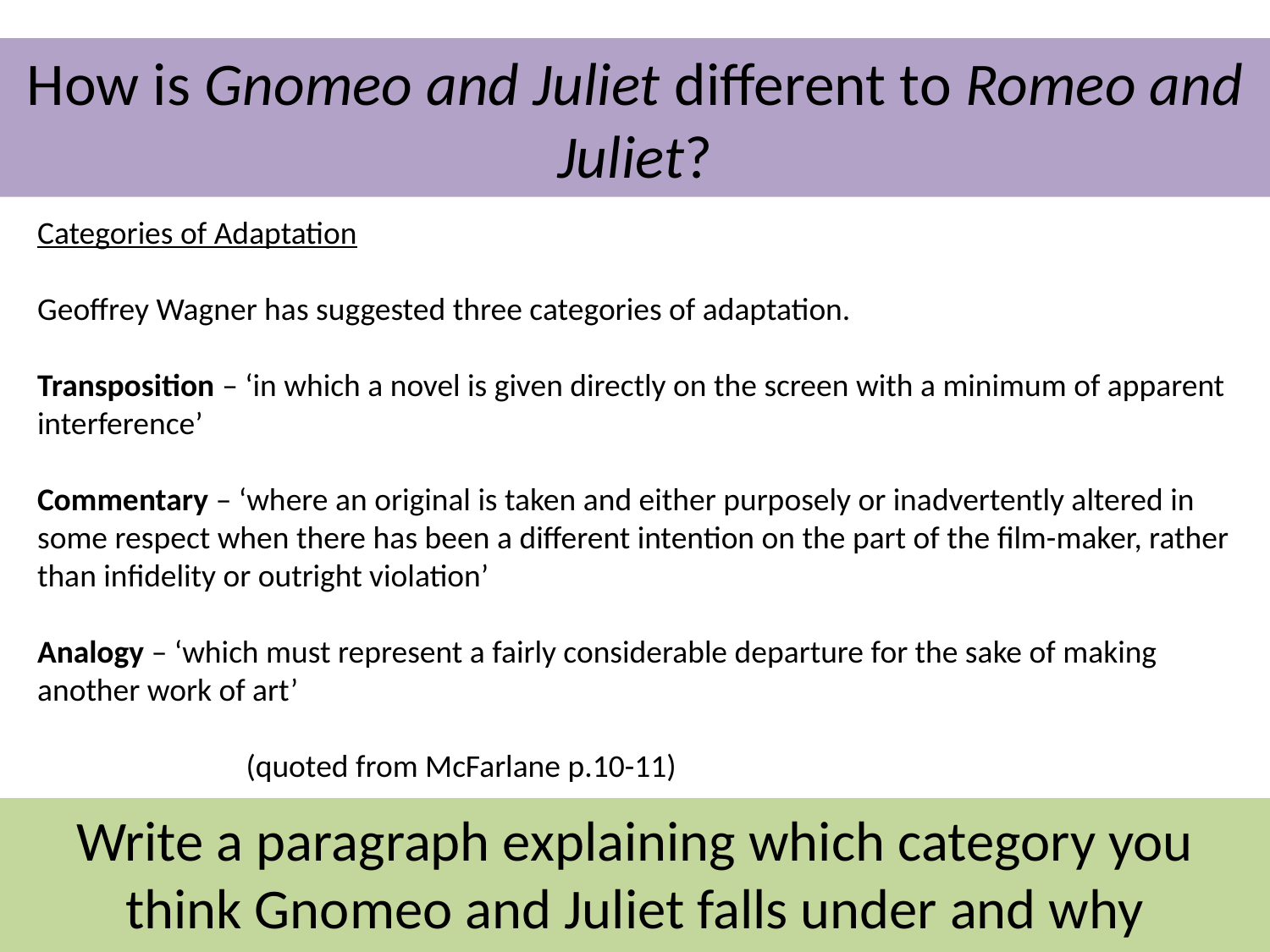

# How is Gnomeo and Juliet different to Romeo and Juliet?
Categories of Adaptation

Geoffrey Wagner has suggested three categories of adaptation.

Transposition – ‘in which a novel is given directly on the screen with a minimum of apparent interference’

Commentary – ‘where an original is taken and either purposely or inadvertently altered in some respect when there has been a different intention on the part of the film-maker, rather than infidelity or outright violation’

Analogy – ‘which must represent a fairly considerable departure for the sake of making another work of art’

                             (quoted from McFarlane p.10-11)

Write a paragraph explaining which category you think Gnomeo and Juliet falls under and why